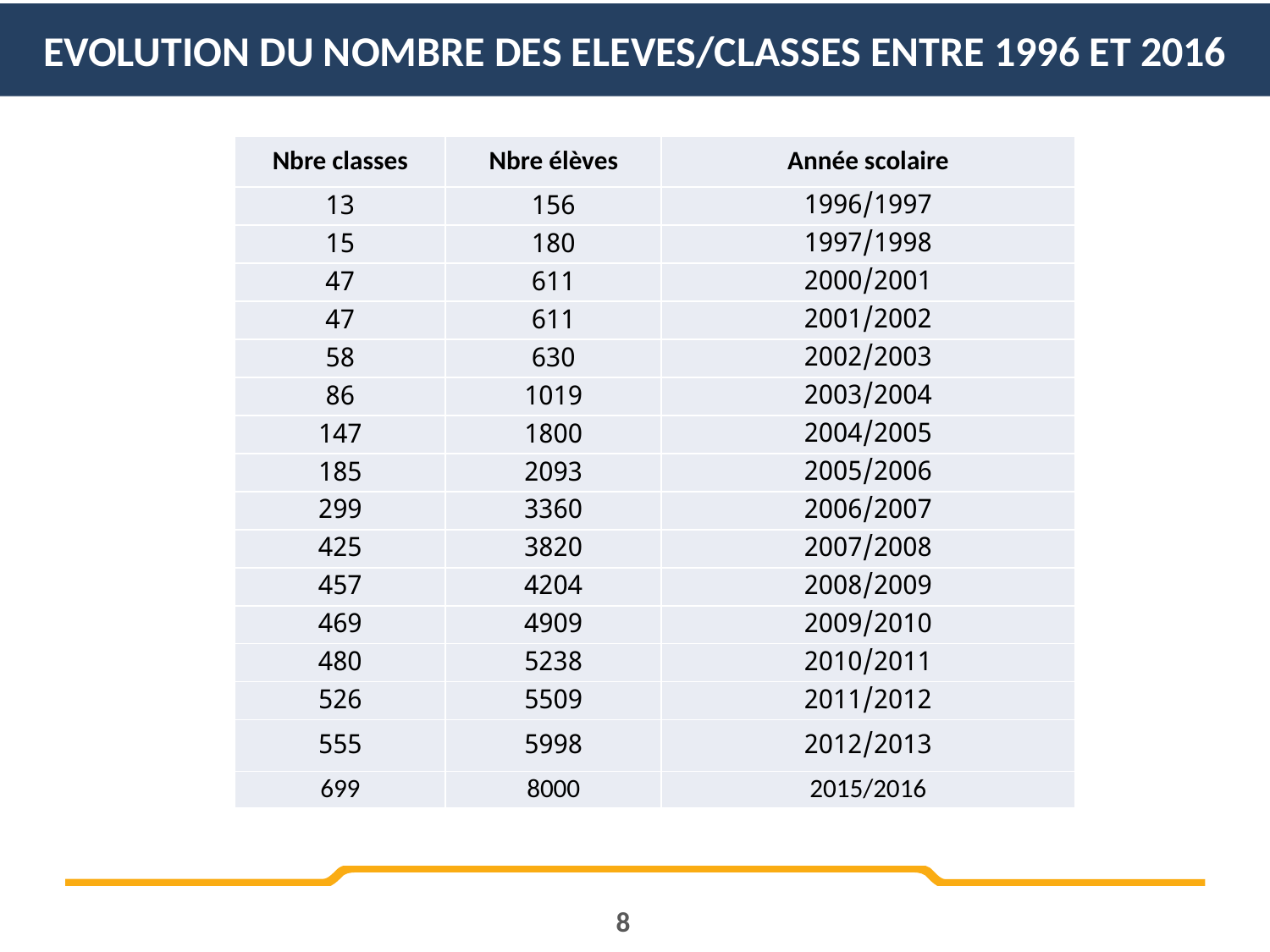

EVOLUTION DU NOMBRE DES ELEVES/CLASSES entre 1996 et 2016
| Nbre classes | Nbre élèves | Année scolaire |
| --- | --- | --- |
| 13 | 156 | 1996/1997 |
| 15 | 180 | 1997/1998 |
| 47 | 611 | 2000/2001 |
| 47 | 611 | 2001/2002 |
| 58 | 630 | 2002/2003 |
| 86 | 1019 | 2003/2004 |
| 147 | 1800 | 2004/2005 |
| 185 | 2093 | 2005/2006 |
| 299 | 3360 | 2006/2007 |
| 425 | 3820 | 2007/2008 |
| 457 | 4204 | 2008/2009 |
| 469 | 4909 | 2009/2010 |
| 480 | 5238 | 2010/2011 |
| 526 | 5509 | 2011/2012 |
| 555 | 5998 | 2012/2013 |
| 699 | 8000 | 2015/2016 |
8